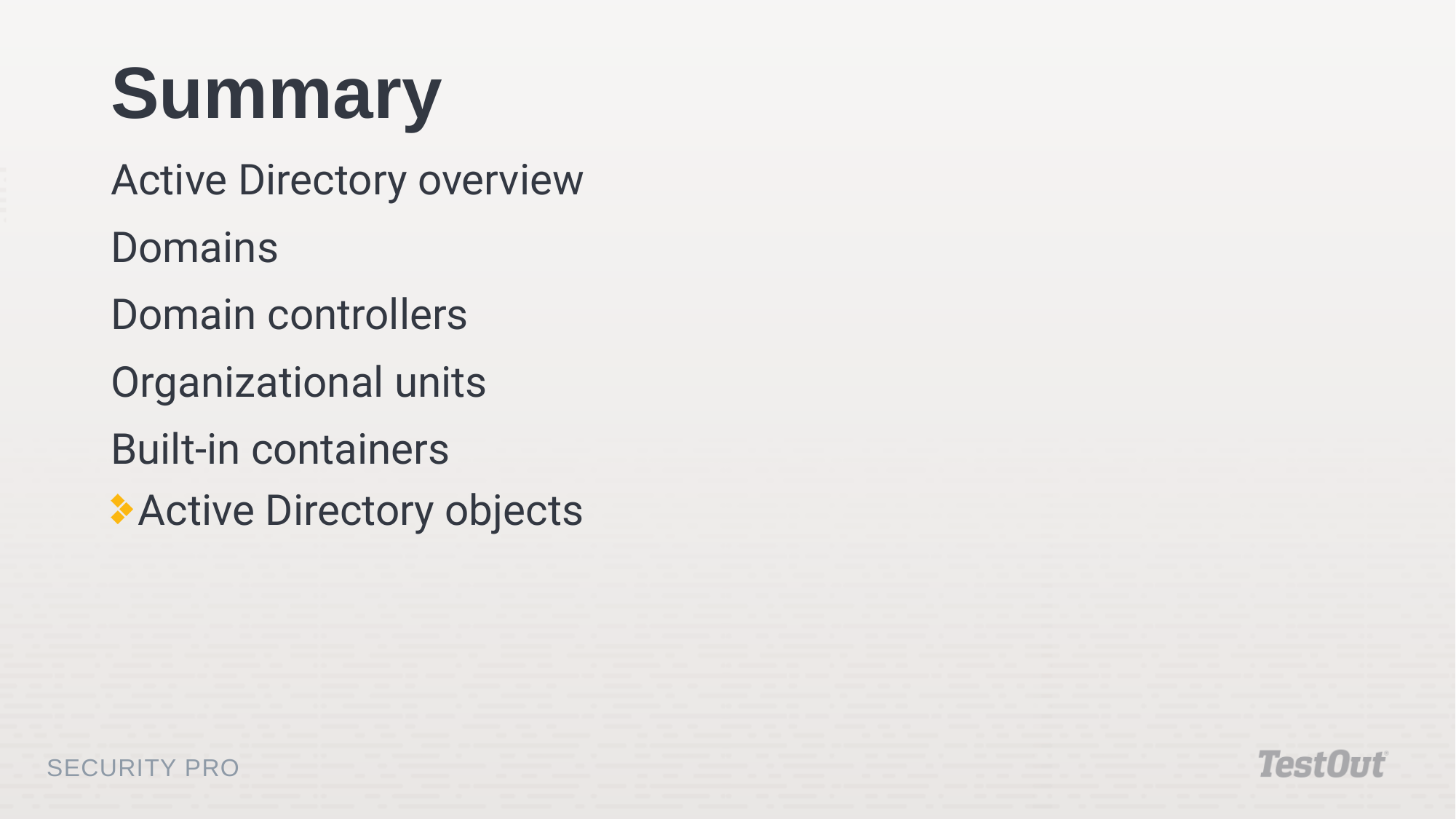

# Summary
Active Directory overview
Domains
Domain controllers
Organizational units
Built-in containers
Active Directory objects
Security Pro